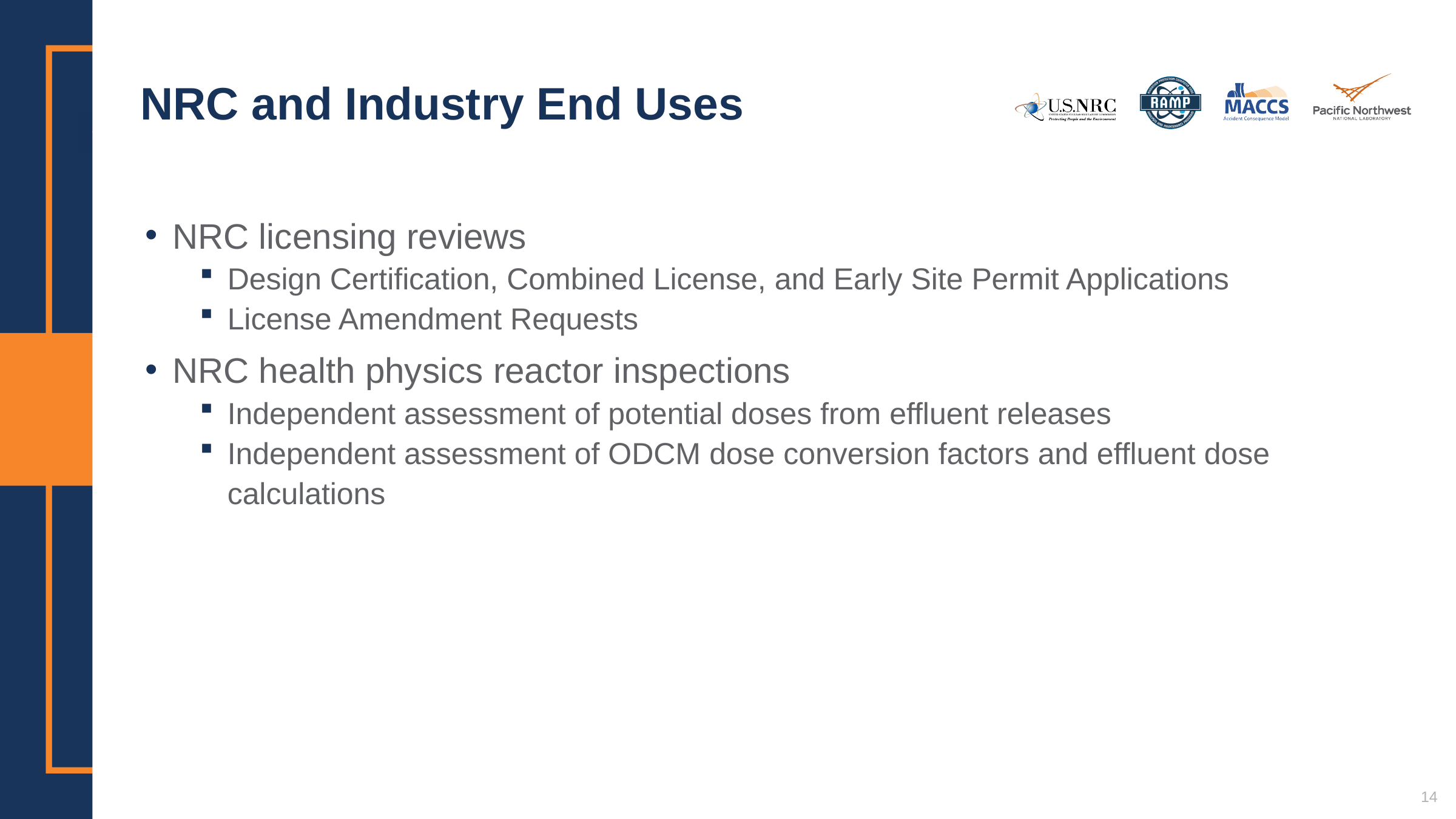

# NRC and Industry End Uses
NRC licensing reviews
Design Certification, Combined License, and Early Site Permit Applications
License Amendment Requests
NRC health physics reactor inspections
Independent assessment of potential doses from effluent releases
Independent assessment of ODCM dose conversion factors and effluent dose calculations

14